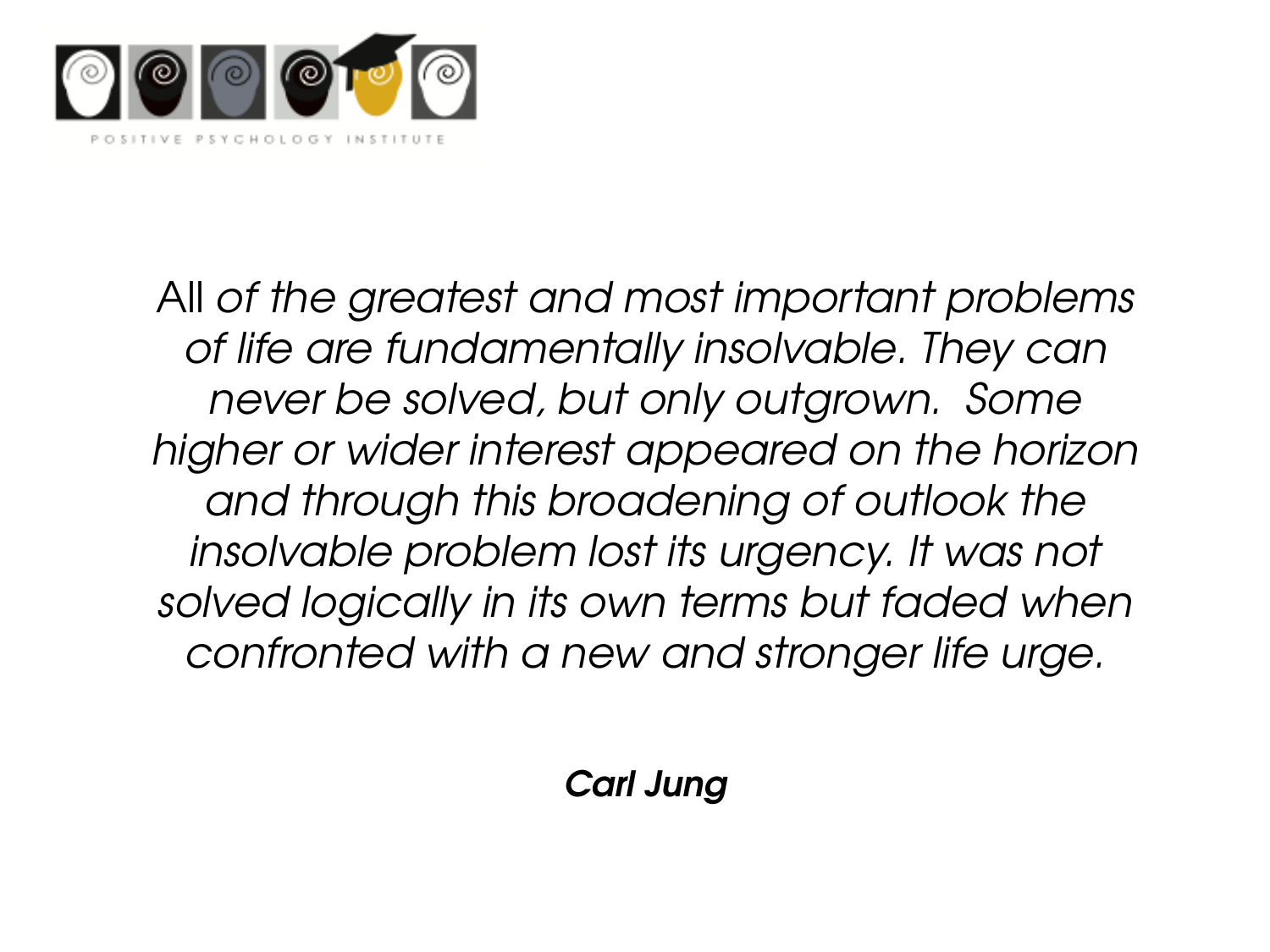

All of the greatest and most important problems of life are fundamentally insolvable. They can never be solved, but only outgrown.  Some higher or wider interest appeared on the horizon and through this broadening of outlook the insolvable problem lost its urgency. It was not solved logically in its own terms but faded when confronted with a new and stronger life urge.

Carl Jung